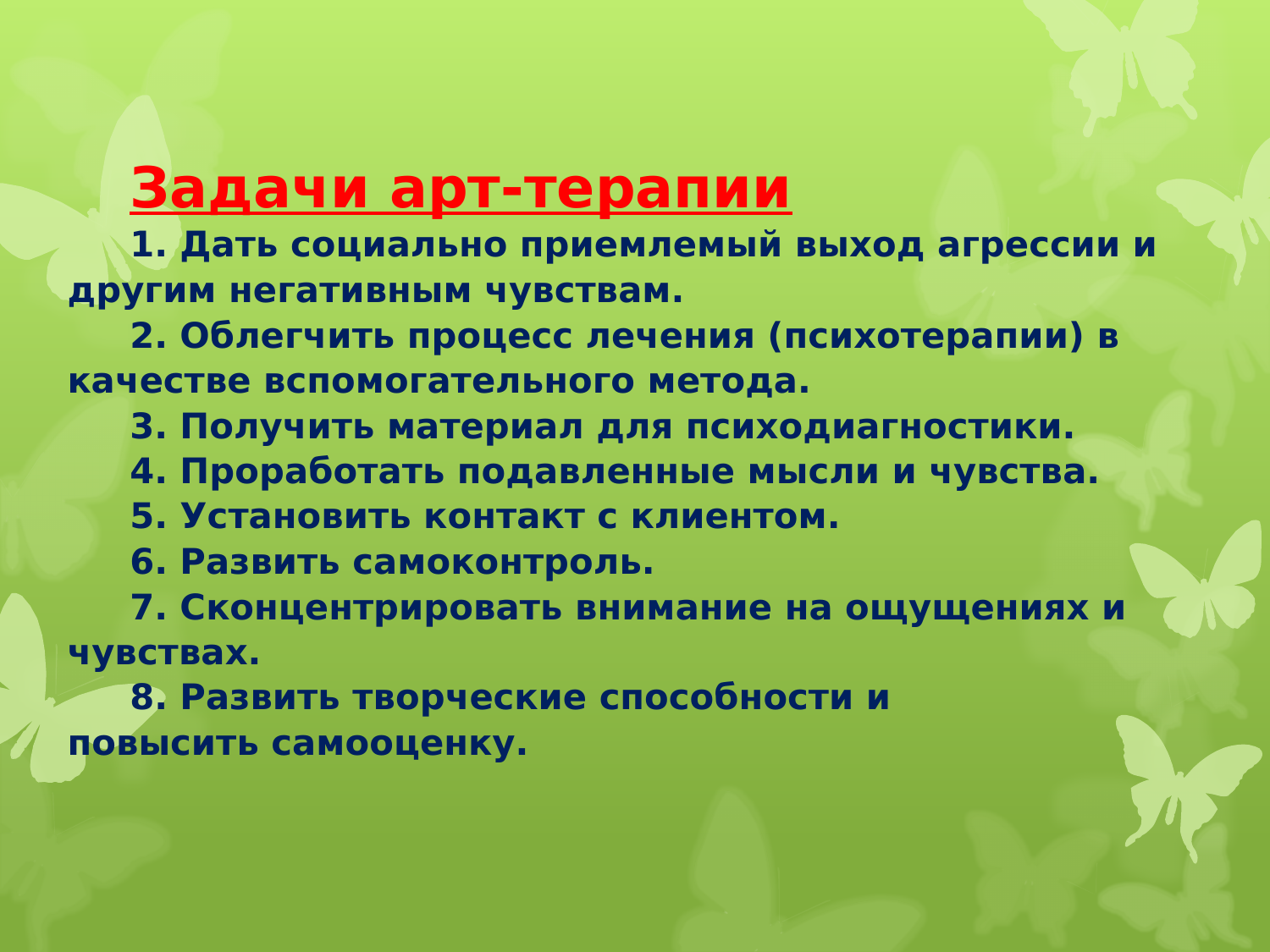

Задачи арт-терапии
1. Дать социально приемлемый выход агрессии и другим негативным чувствам.
2. Облегчить процесс лечения (психотерапии) в качестве вспомогательного метода.
3. Получить материал для психодиагностики.
4. Проработать подавленные мысли и чувства.
5. Установить контакт с клиентом.
6. Развить самоконтроль.
7. Сконцентрировать внимание на ощущениях и чувствах.
8. Развить творческие способности и повысить самооценку.